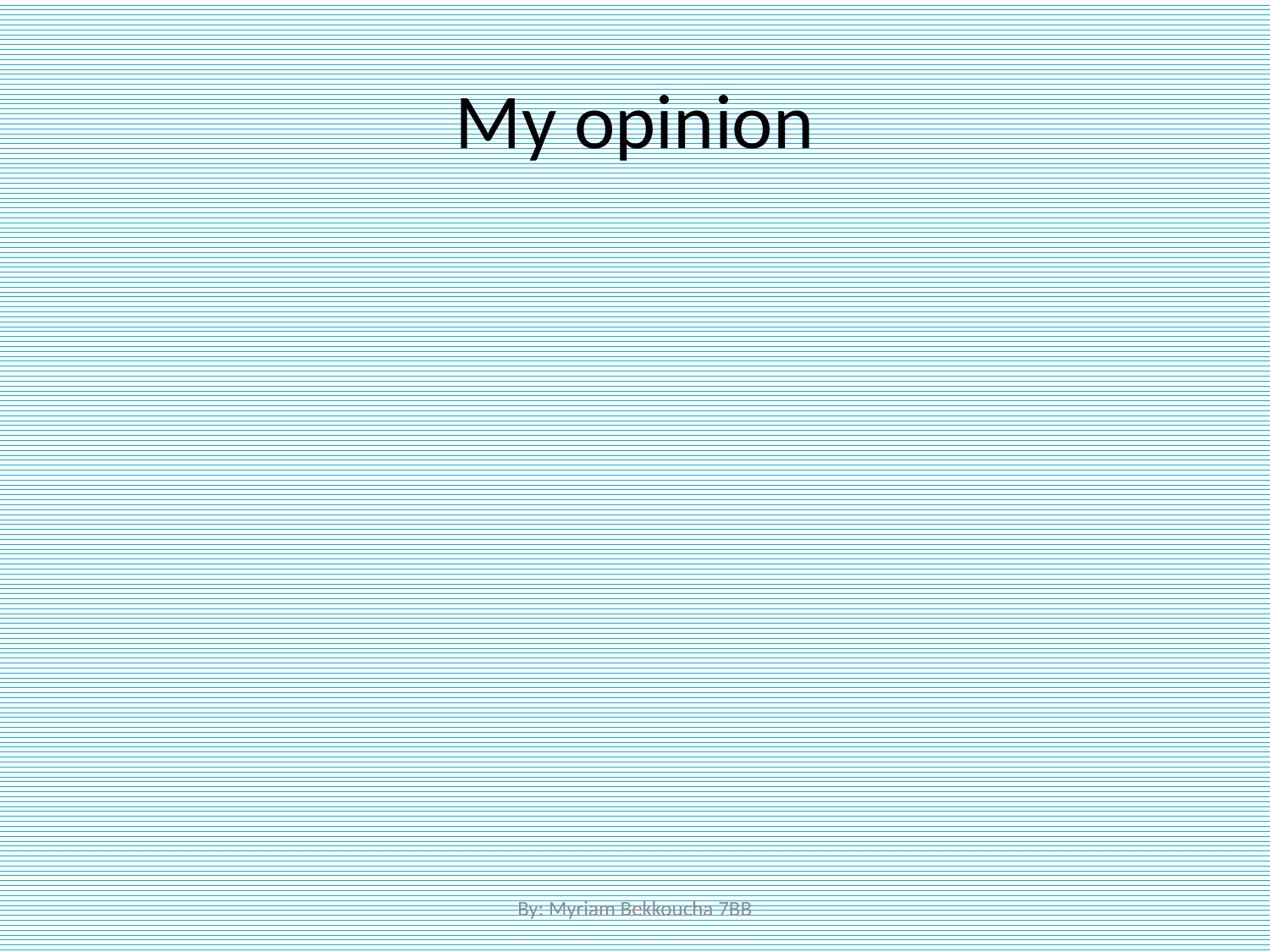

# My opinion

By: Myriam Bekkoucha 7BB